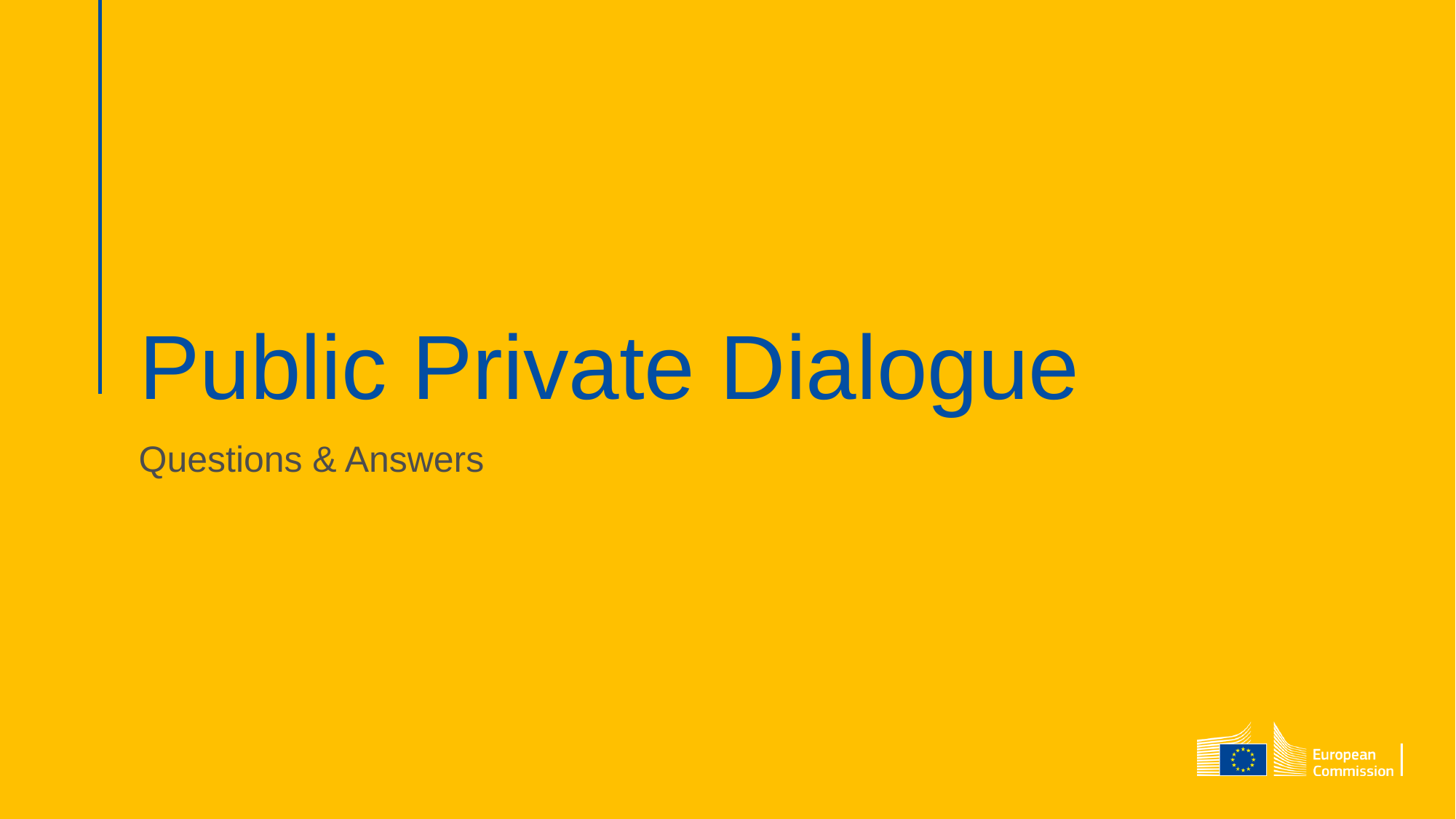

# Public Private Dialogue
Questions & Answers